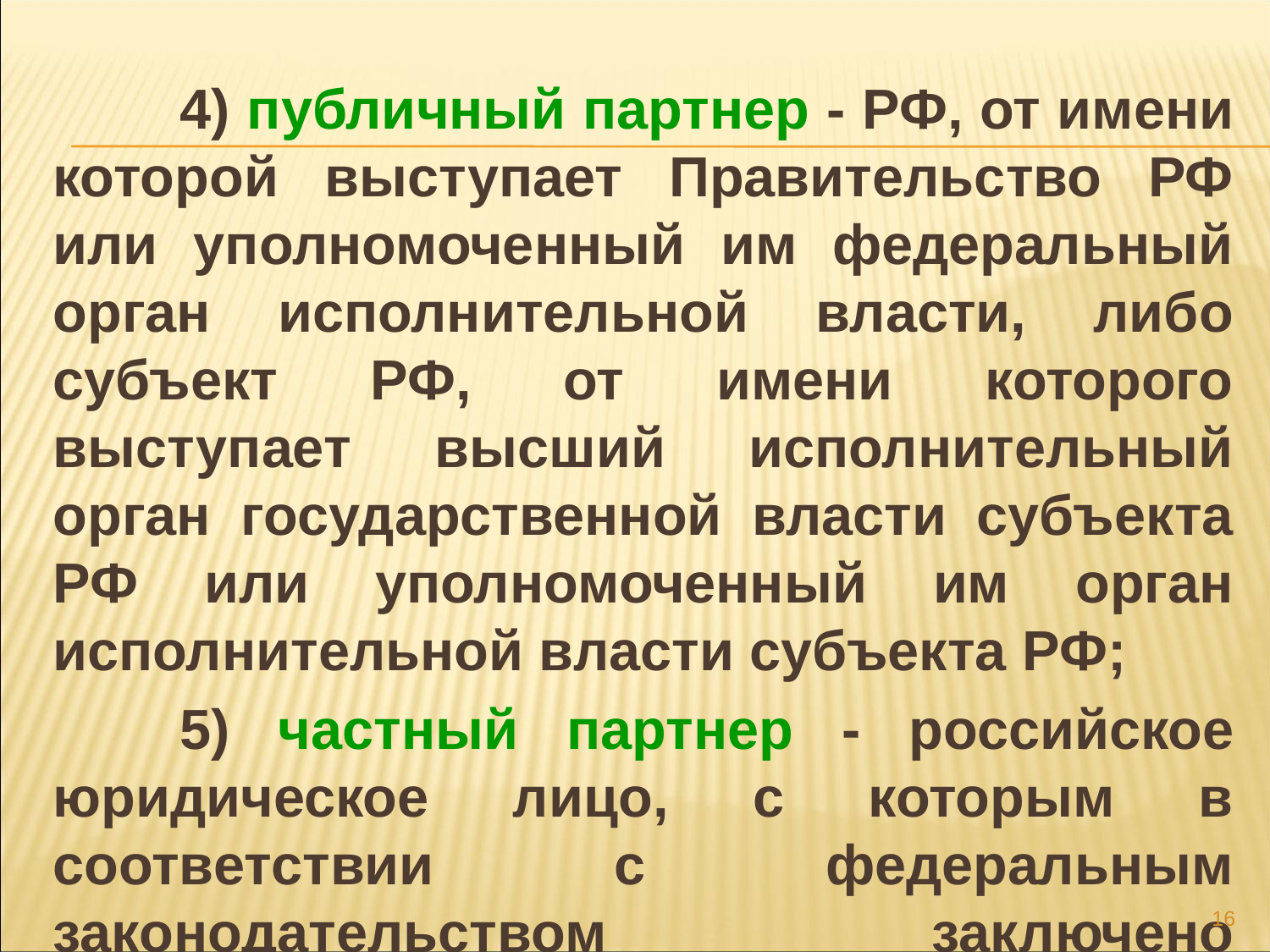

4) публичный партнер - РФ, от имени которой выступает Правительство РФ или уполномоченный им федеральный орган исполнительной власти, либо субъект РФ, от имени которого выступает высший исполнительный орган государственной власти субъекта РФ или уполномоченный им орган исполнительной власти субъекта РФ;
	5) частный партнер - российское юридическое лицо, с которым в соответствии с федеральным законодательством заключено соглашение.

16